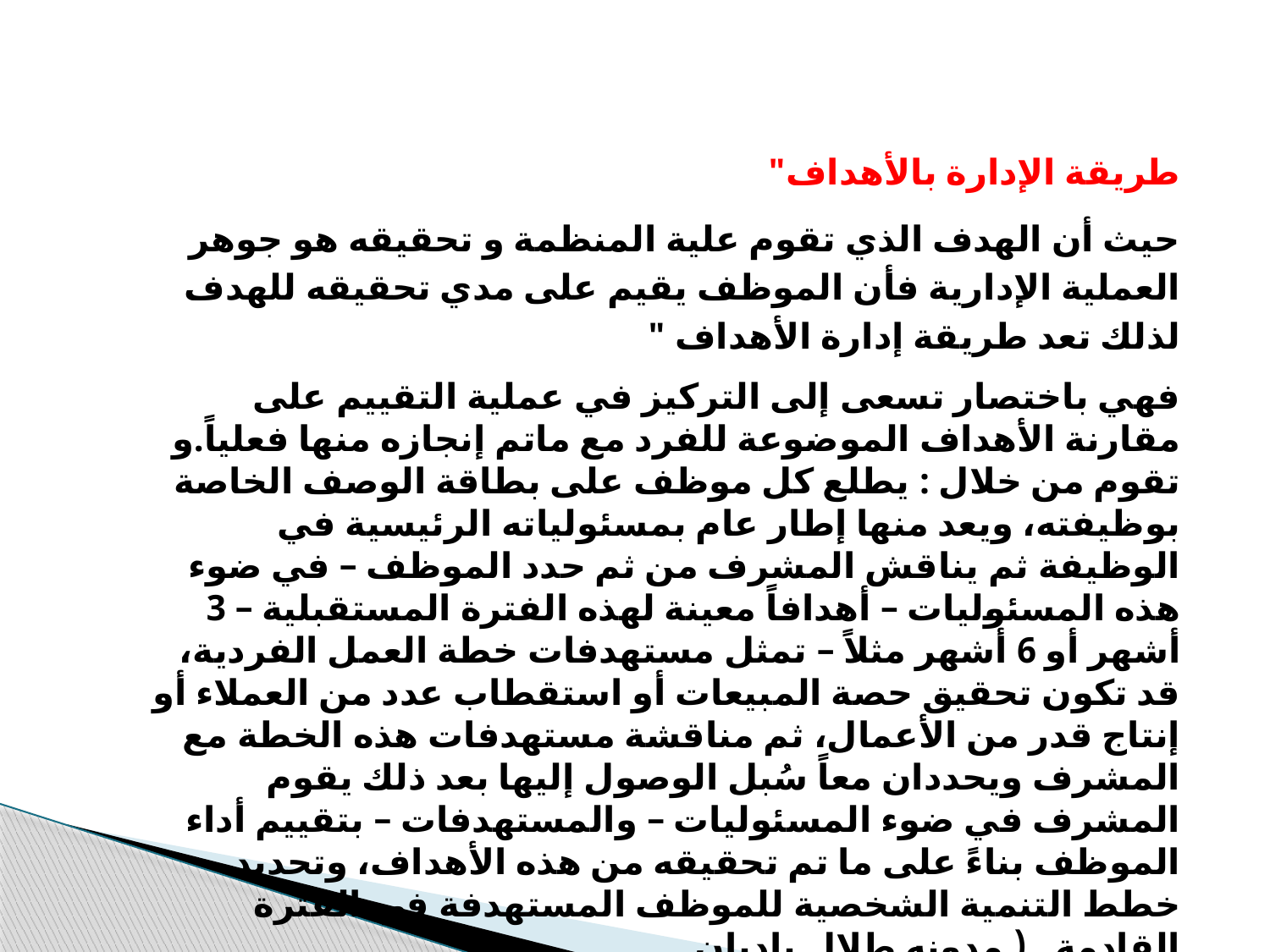

طريقة الإدارة بالأهداف"
حيث أن الهدف الذي تقوم علية المنظمة و تحقيقه هو جوهر العملية الإدارية فأن الموظف يقيم على مدي تحقيقه للهدف لذلك تعد طريقة إدارة الأهداف "
فهي باختصار تسعى إلى التركيز في عملية التقييم على مقارنة الأهداف الموضوعة للفرد مع ماتم إنجازه منها فعلياً.و تقوم من خلال : يطلع كل موظف على بطاقة الوصف الخاصة بوظيفته، ويعد منها إطار عام بمسئولياته الرئيسية في الوظيفة ثم يناقش المشرف من ثم حدد الموظف – في ضوء هذه المسئوليات – أهدافاً معينة لهذه الفترة المستقبلية – 3 أشهر أو 6 أشهر مثلاً – تمثل مستهدفات خطة العمل الفردية، قد تكون تحقيق حصة المبيعات أو استقطاب عدد من العملاء أو إنتاج قدر من الأعمال، ثم مناقشة مستهدفات هذه الخطة مع المشرف ويحددان معاً سُبل الوصول إليها بعد ذلك يقوم المشرف في ضوء المسئوليات – والمستهدفات – بتقييم أداء الموظف بناءً على ما تم تحقيقه من هذه الأهداف، وتحديد خطط التنمية الشخصية للموظف المستهدفة في الفترة القادمة  .( مدونه طلال باديان . طريقة الإدارة بالأهداف في تقييم أداء العاملين . http://www.talalbadeyan.com/2010/09/blog-post_481.htm )